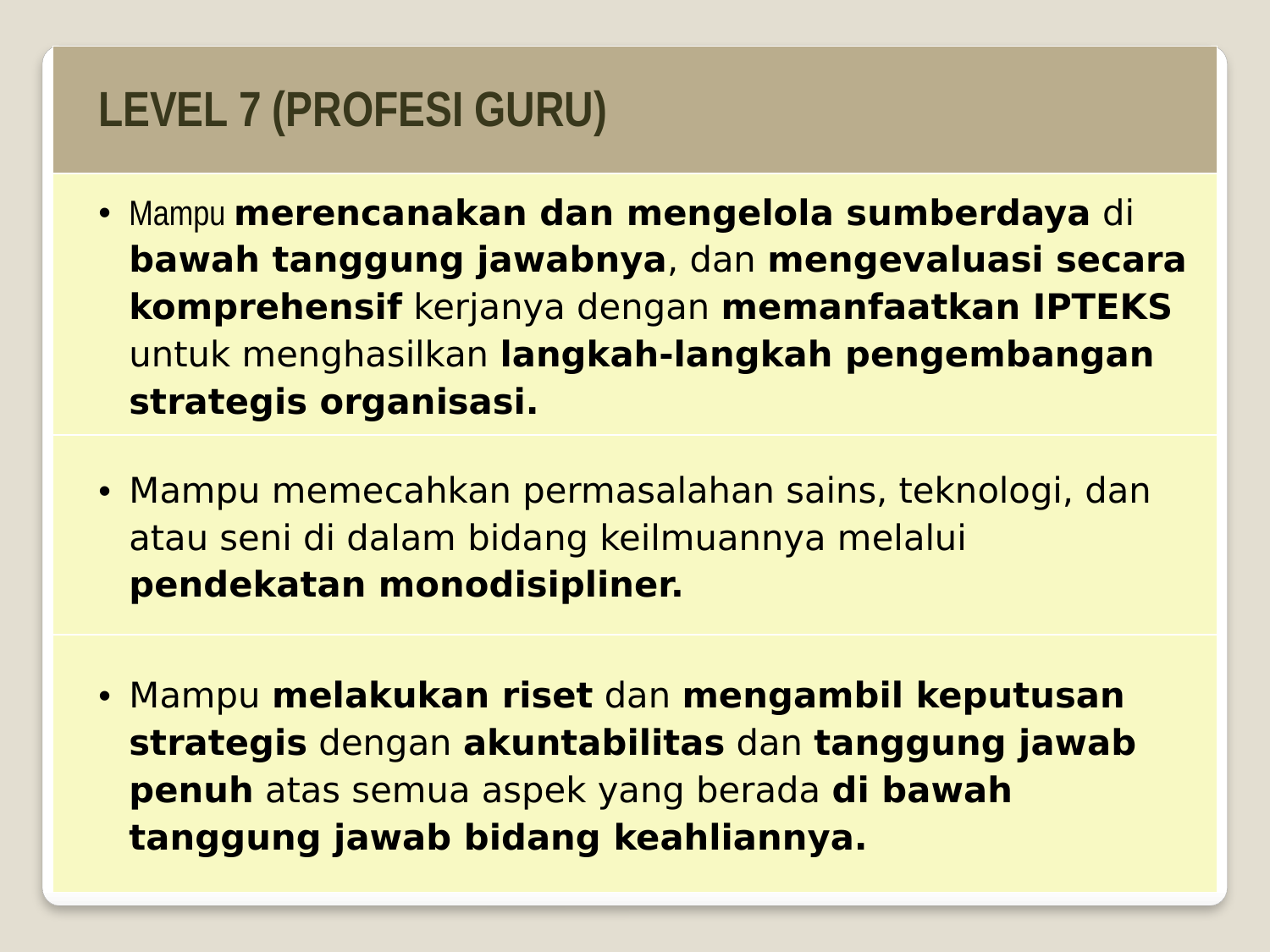

| LEVEL 7 (PROFESI GURU) |
| --- |
| Mampu merencanakan dan mengelola sumberdaya di bawah tanggung jawabnya, dan mengevaluasi secara komprehensif kerjanya dengan memanfaatkan IPTEKS untuk menghasilkan langkah-langkah pengembangan strategis organisasi. |
| Mampu memecahkan permasalahan sains, teknologi, dan atau seni di dalam bidang keilmuannya melalui pendekatan monodisipliner. |
| Mampu melakukan riset dan mengambil keputusan strategis dengan akuntabilitas dan tanggung jawab penuh atas semua aspek yang berada di bawah tanggung jawab bidang keahliannya. |